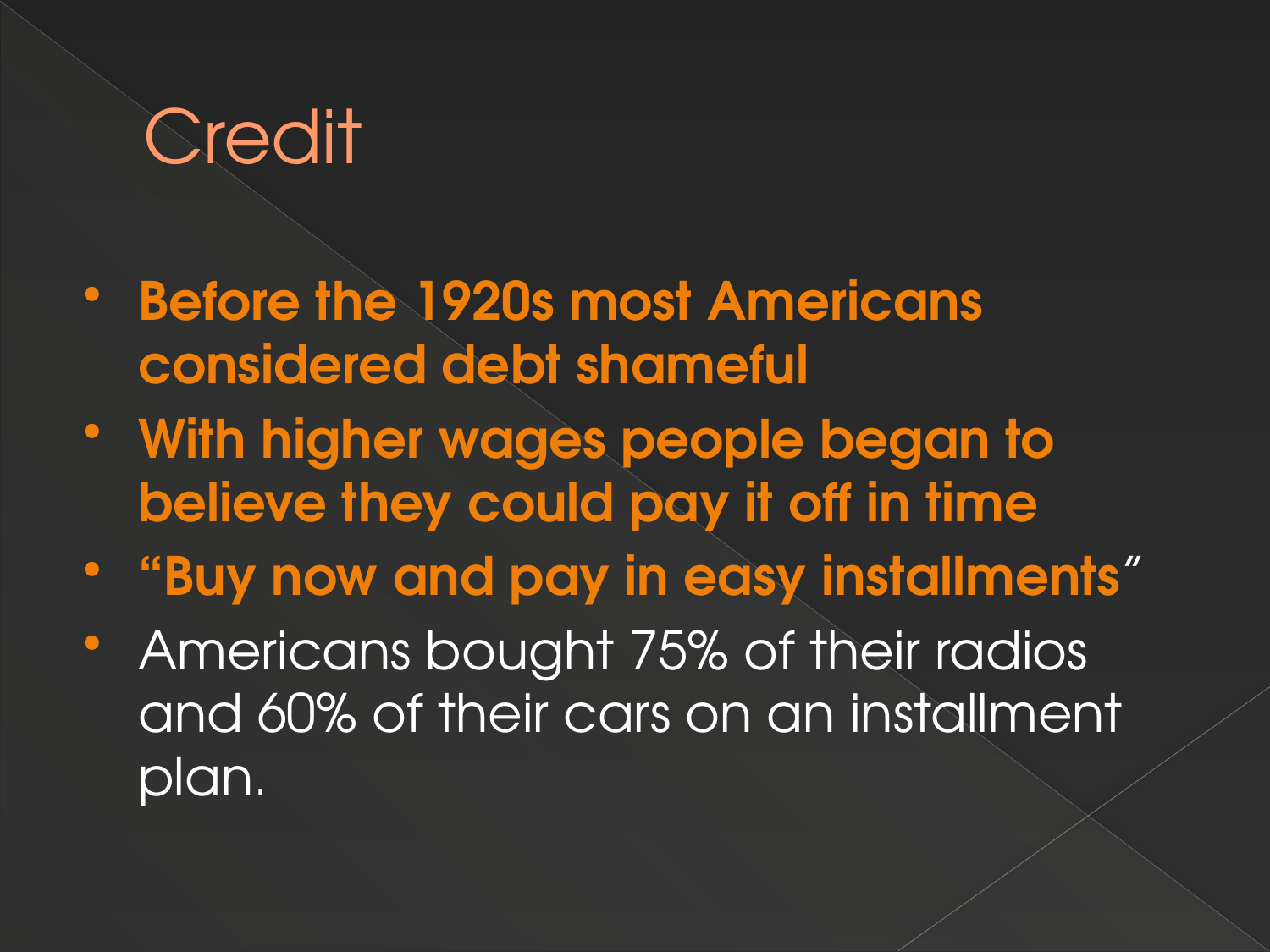

# Credit
Before the 1920s most Americans considered debt shameful
With higher wages people began to believe they could pay it off in time
“Buy now and pay in easy installments”
Americans bought 75% of their radios and 60% of their cars on an installment plan.